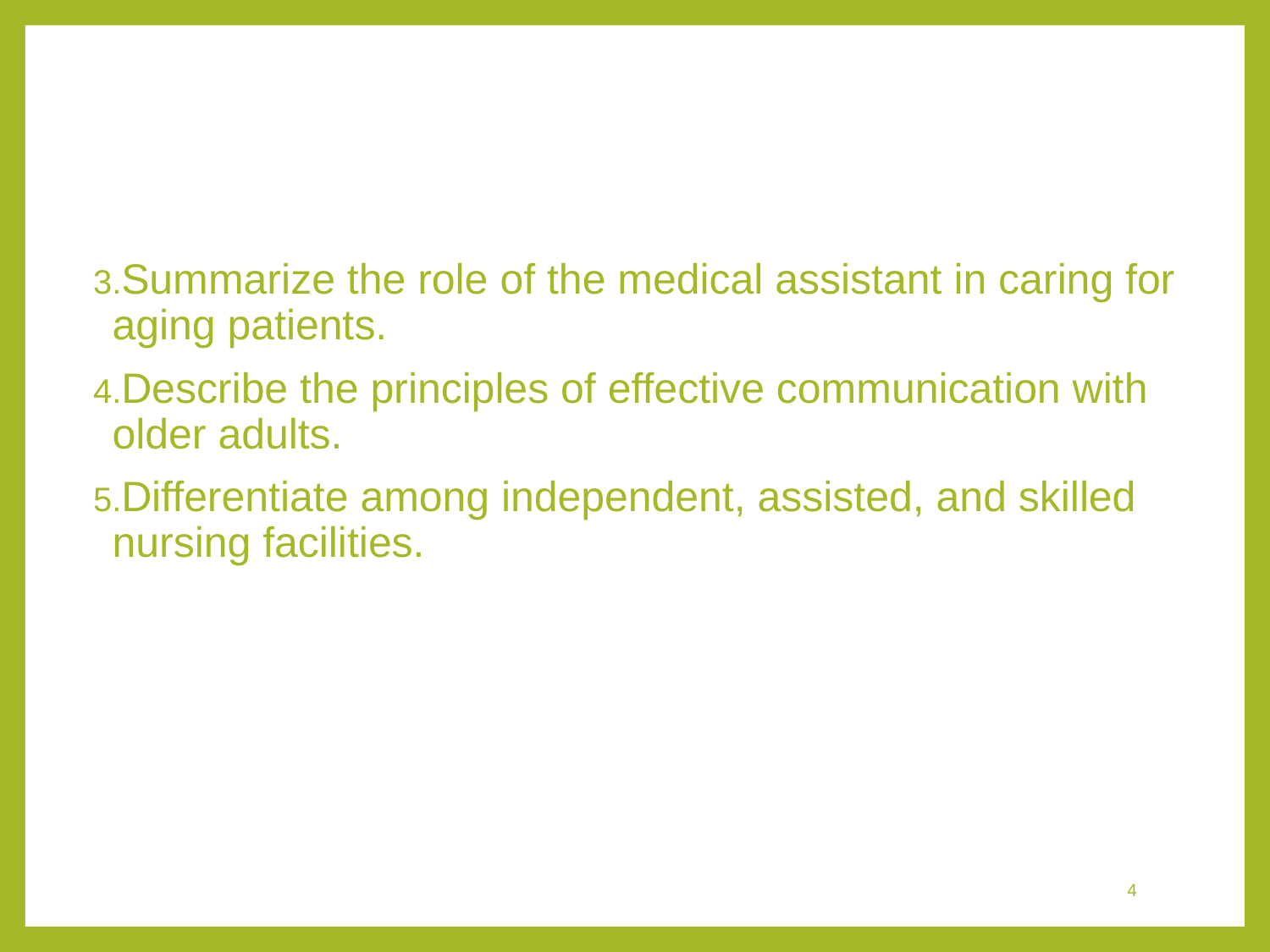

Summarize the role of the medical assistant in caring for aging patients.
Describe the principles of effective communication with older adults.
Differentiate among independent, assisted, and skilled nursing facilities.
4